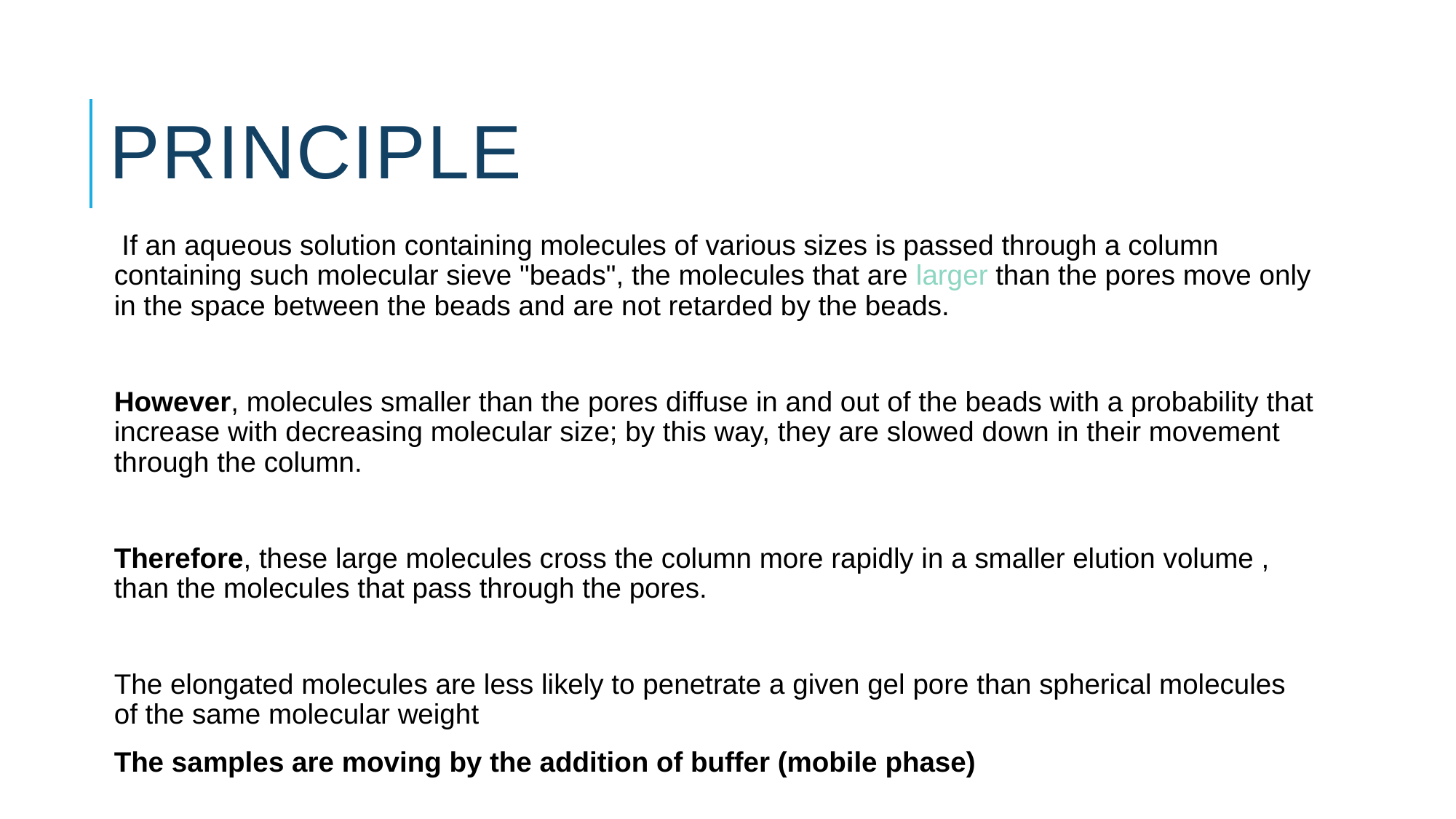

# Principle
 If an aqueous solution containing molecules of various sizes is passed through a column containing such molecular sieve "beads", the molecules that are larger than the pores move only in the space between the beads and are not retarded by the beads.

However, molecules smaller than the pores diffuse in and out of the beads with a probability that increase with decreasing molecular size; by this way, they are slowed down in their movement through the column.

Therefore, these large molecules cross the column more rapidly in a smaller elution volume , than the molecules that pass through the pores.

The elongated molecules are less likely to penetrate a given gel pore than spherical molecules of the same molecular weight
The samples are moving by the addition of buffer (mobile phase)